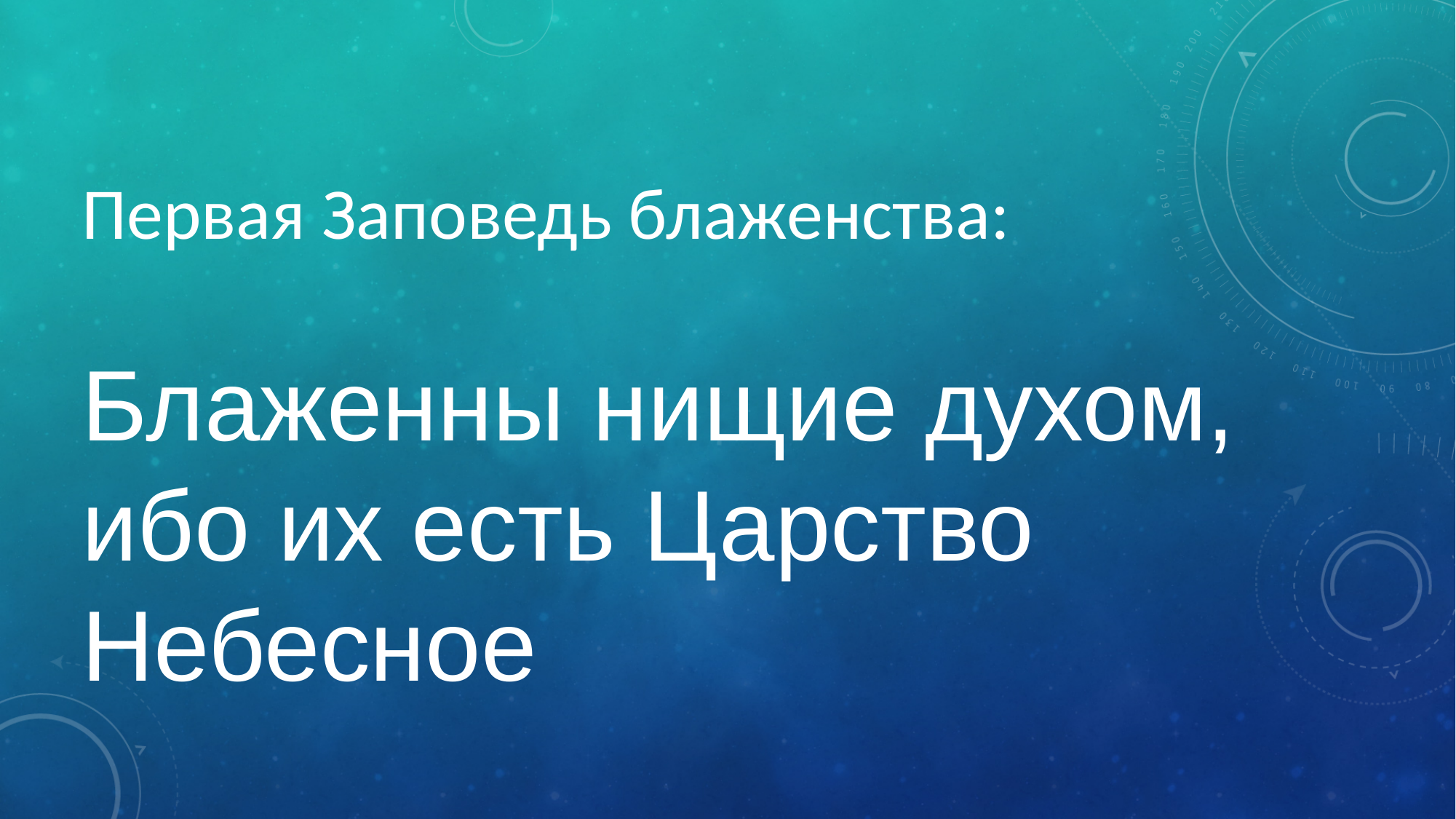

Первая Заповедь блаженства:
Блаженны нищие духом,
ибо их есть Царство Небесное